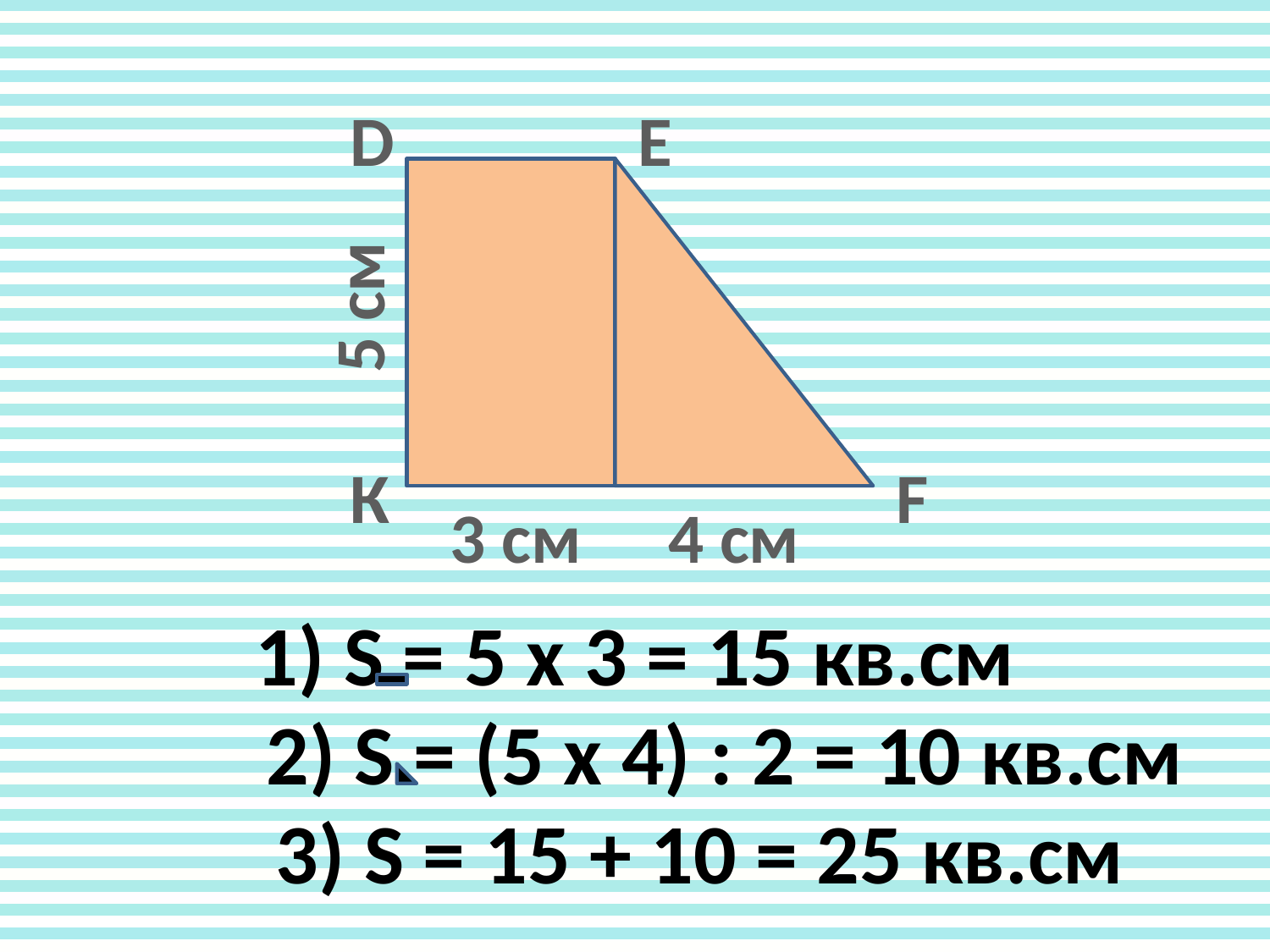

D
E

5 см
К
F
3 см
4 см
1) S = 5 х 3 = 15 кв.см

2) S = (5 х 4) : 2 = 10 кв.см

3) S = 15 + 10 = 25 кв.см